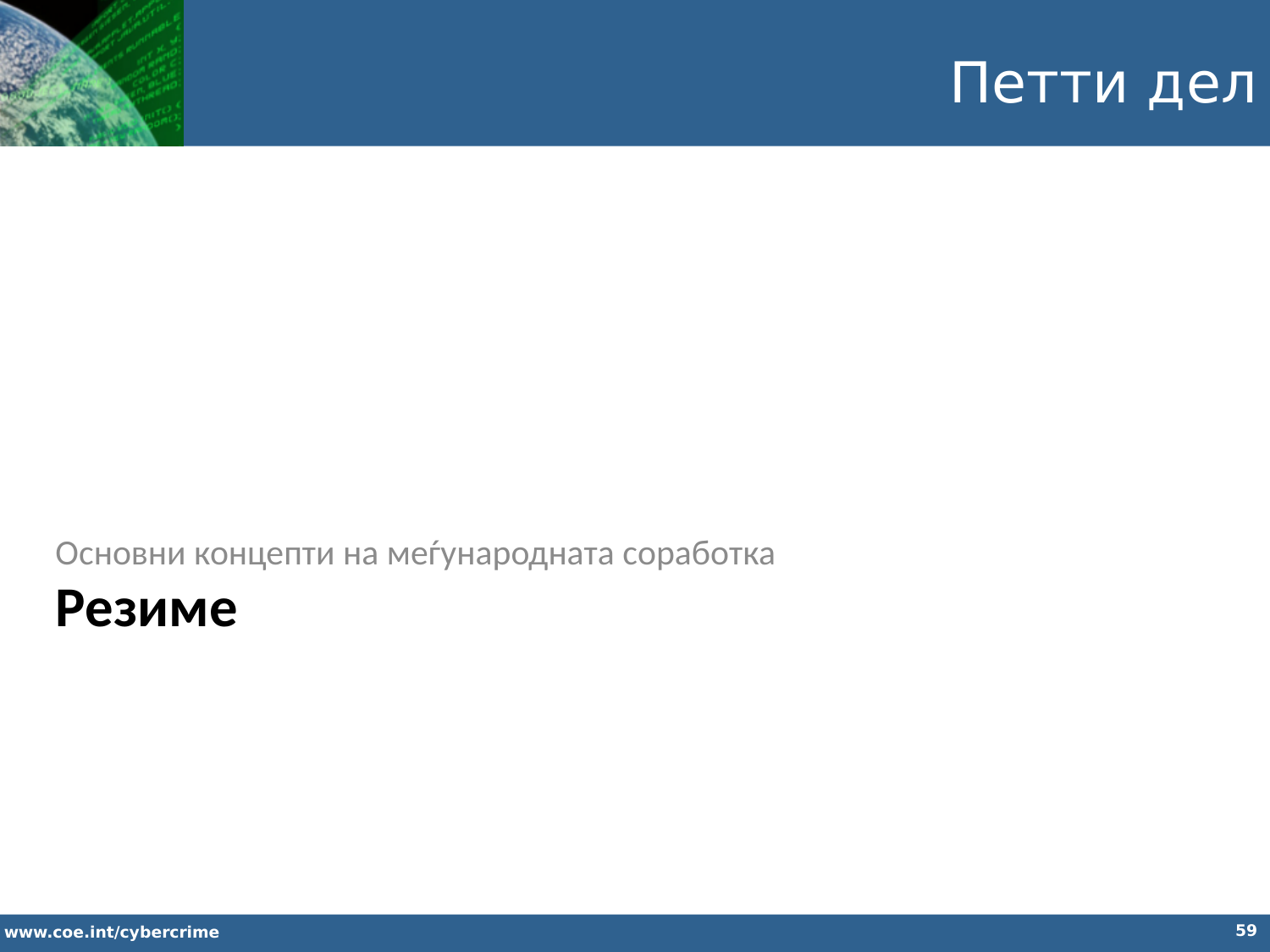

Петти дел
Основни концепти на меѓународната соработка
Резиме
59